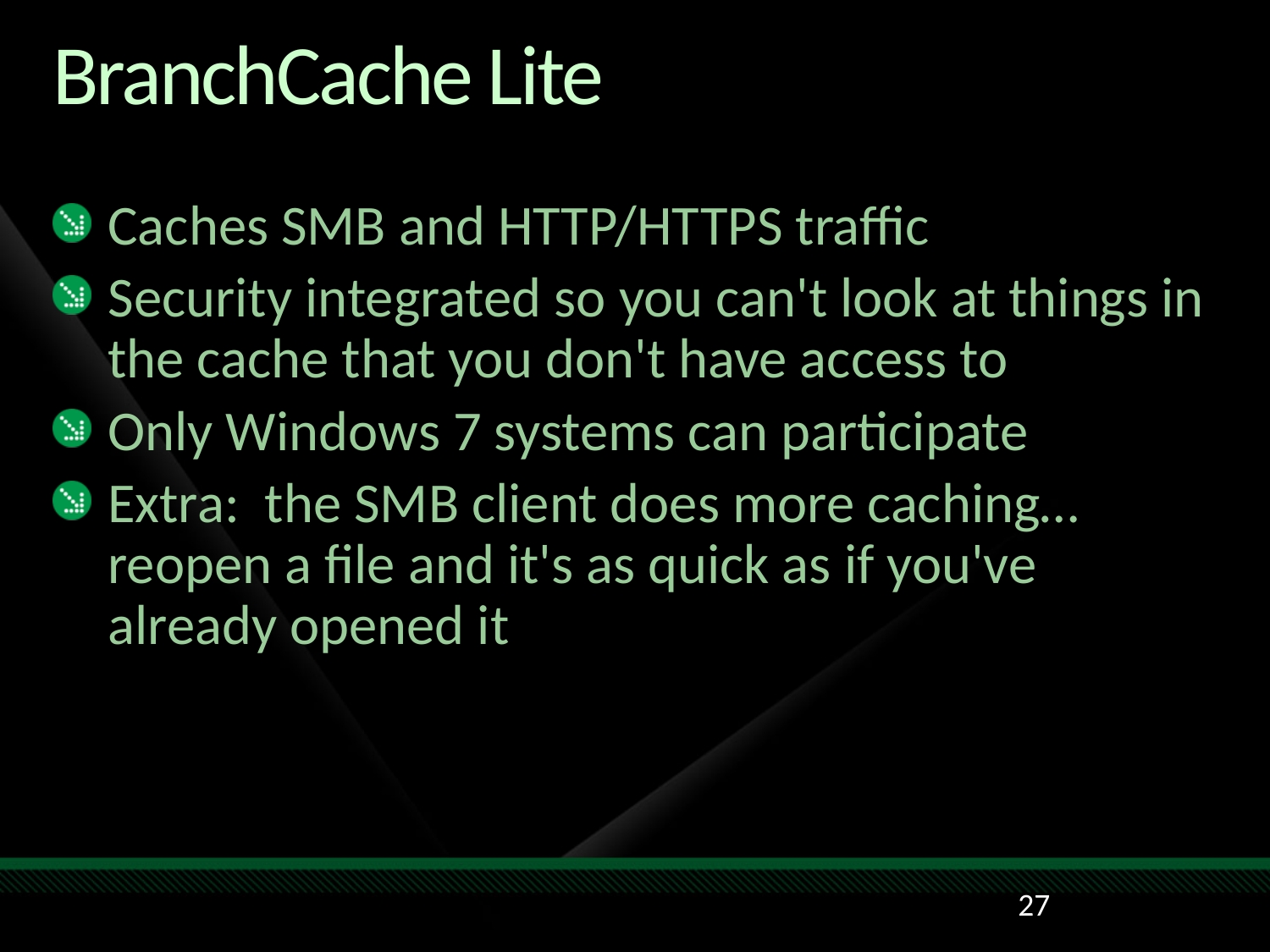

# BranchCache Lite
Caches SMB and HTTP/HTTPS traffic
Security integrated so you can't look at things in the cache that you don't have access to
Only Windows 7 systems can participate
Extra:  the SMB client does more caching… reopen a file and it's as quick as if you've already opened it
27